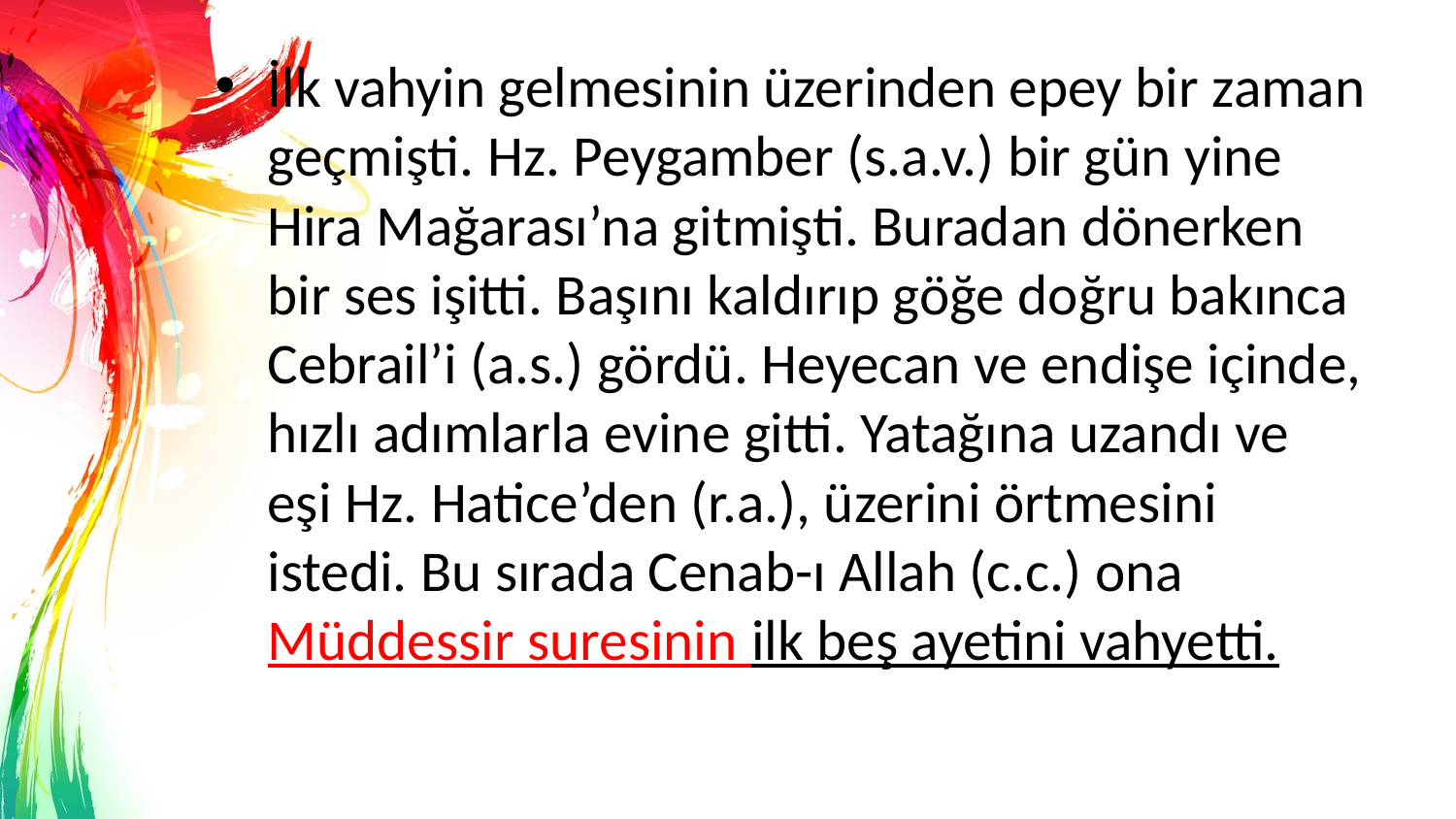

İlk vahyin gelmesinin üzerinden epey bir zaman geçmişti. Hz. Peygamber (s.a.v.) bir gün yine Hira Mağarası’na gitmişti. Buradan dönerken bir ses işitti. Başını kaldırıp göğe doğru bakınca Cebrail’i (a.s.) gördü. Heyecan ve endişe içinde, hızlı adımlarla evine gitti. Yatağına uzandı ve eşi Hz. Hatice’den (r.a.), üzerini örtmesini istedi. Bu sırada Cenab-ı Allah (c.c.) ona Müddessir suresinin ilk beş ayetini vahyetti.